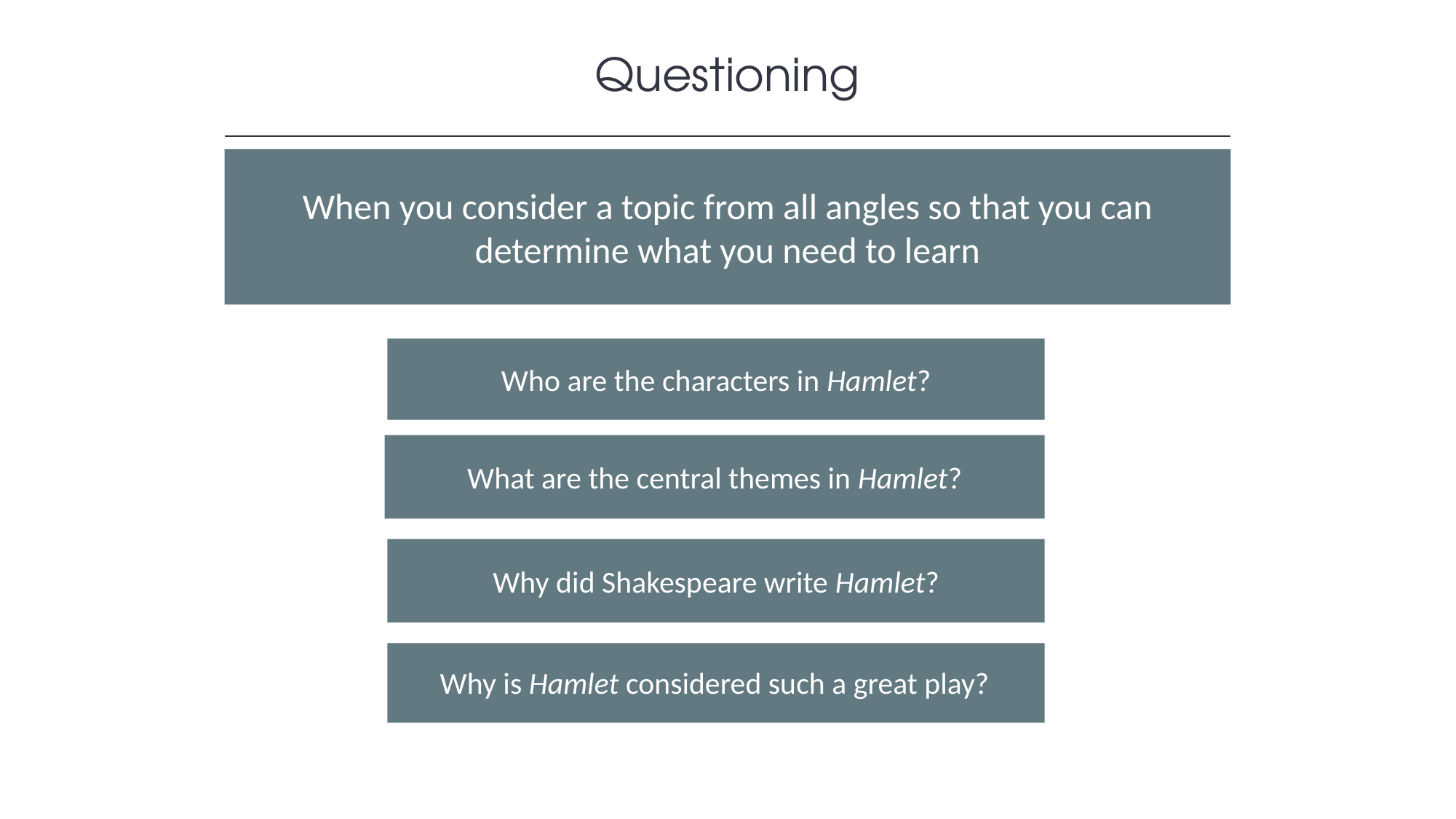

Questioning
HAWKES LEARNING

When you consider a topic from all angles so that you can determine what you need to learn
Who are the characters in Hamlet?
What are the central themes in Hamlet?
Why did Shakespeare write Hamlet?

Why is Hamlet considered such a great play?